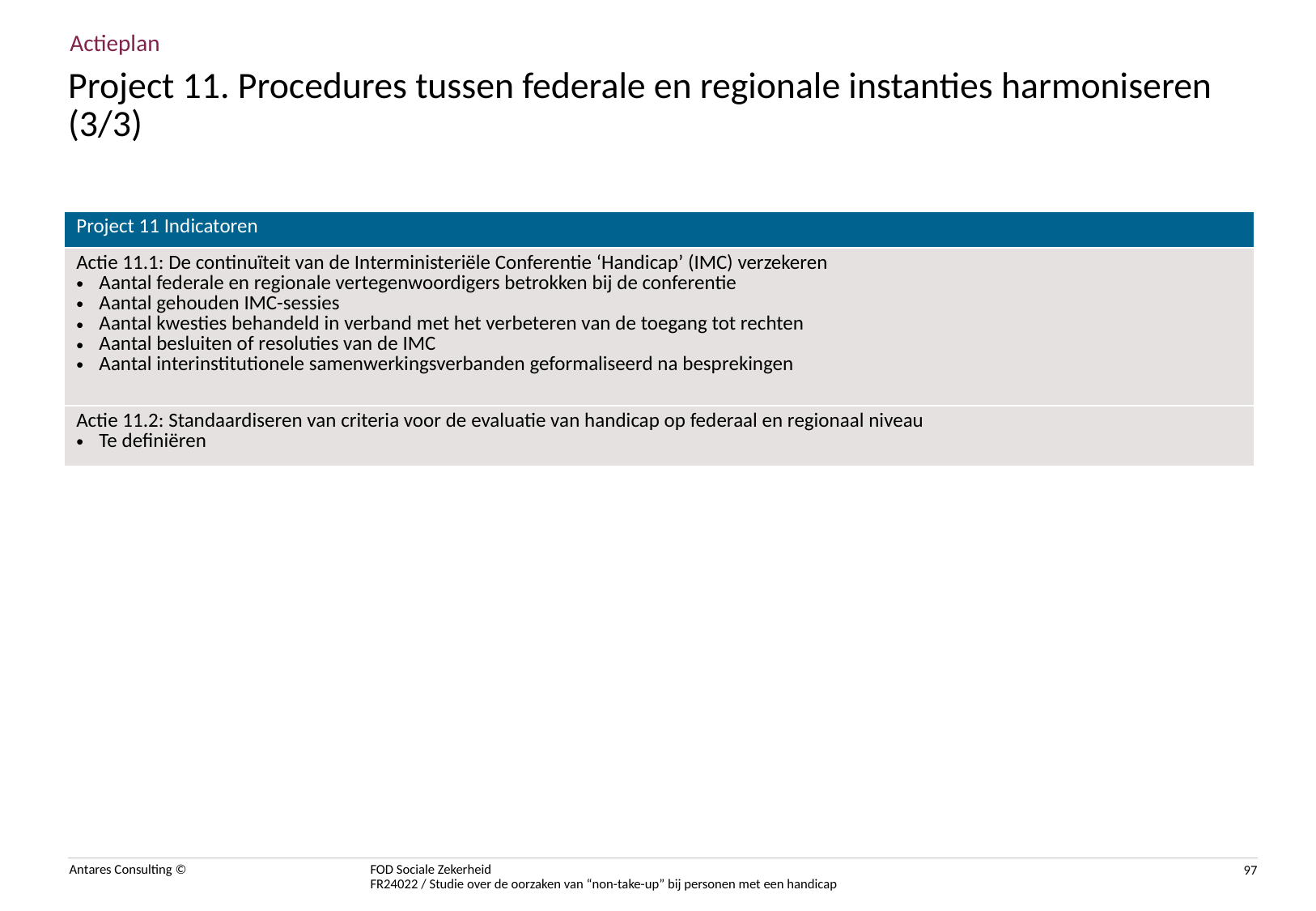

Actieplan
# Project 11. Procedures tussen federale en regionale instanties harmoniseren (3/3)
| Project 11 Indicatoren |
| --- |
| Actie 11.1: De continuïteit van de Interministeriële Conferentie ‘Handicap’ (IMC) verzekeren Aantal federale en regionale vertegenwoordigers betrokken bij de conferentie Aantal gehouden IMC-sessies Aantal kwesties behandeld in verband met het verbeteren van de toegang tot rechten Aantal besluiten of resoluties van de IMC Aantal interinstitutionele samenwerkingsverbanden geformaliseerd na besprekingen |
| Actie 11.2: Standaardiseren van criteria voor de evaluatie van handicap op federaal en regionaal niveau Te definiëren |